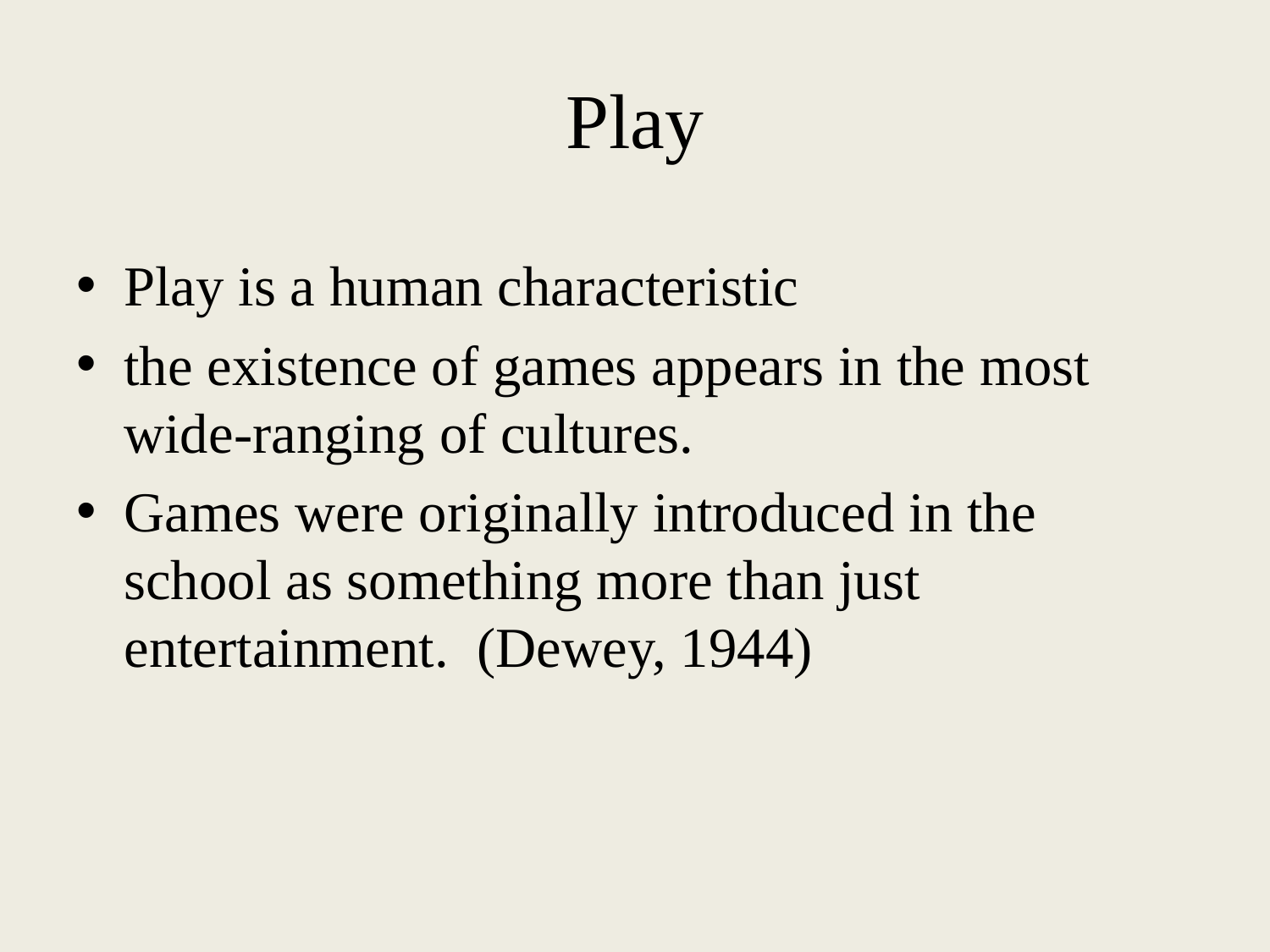

# Play
Play is a human characteristic
the existence of games appears in the most wide-ranging of cultures.
Games were originally introduced in the school as something more than just entertainment.  (Dewey, 1944)